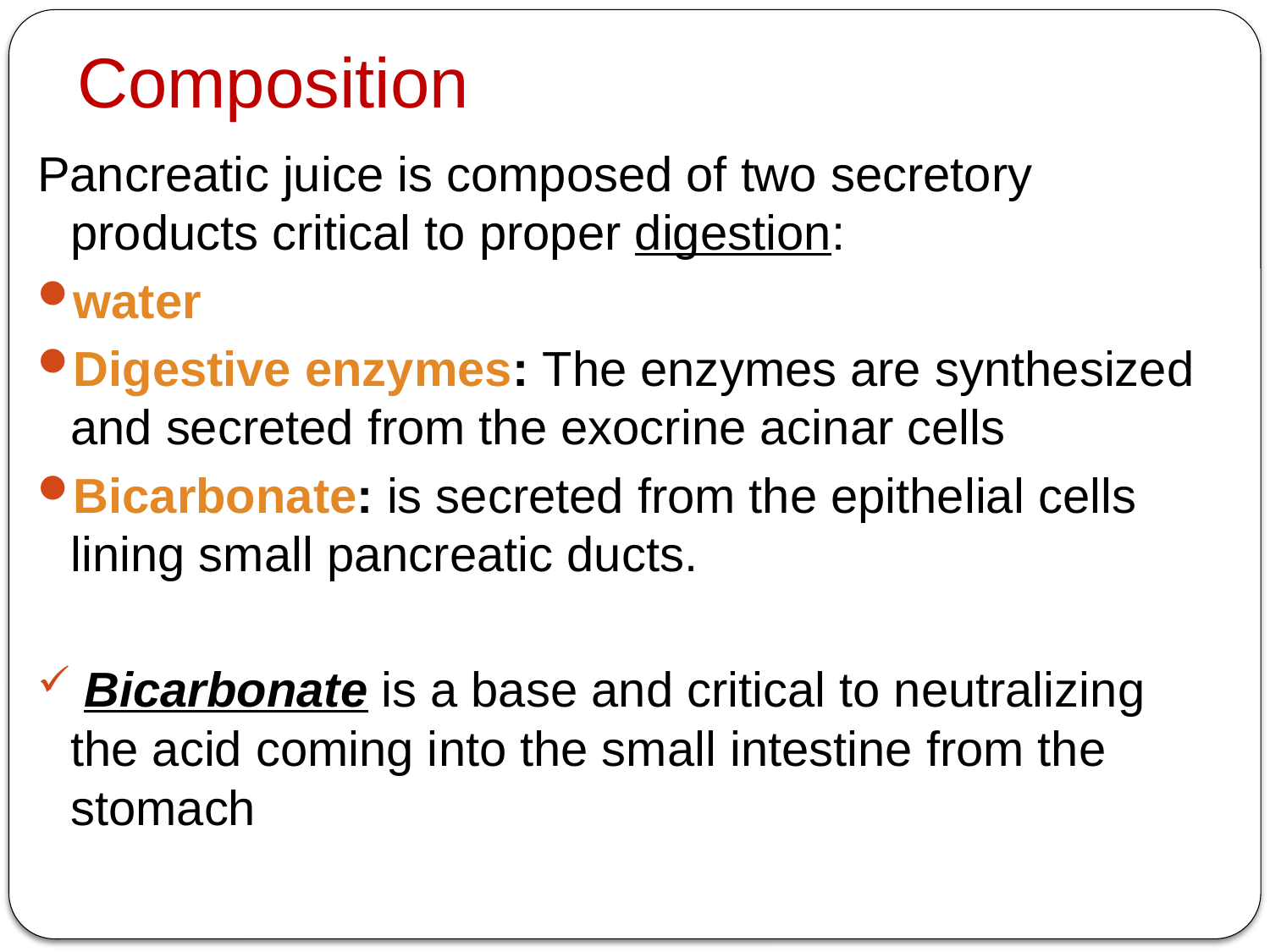

# Composition
Pancreatic juice is composed of two secretory products critical to proper digestion:
water
Digestive enzymes: The enzymes are synthesized and secreted from the exocrine acinar cells
Bicarbonate: is secreted from the epithelial cells lining small pancreatic ducts.

 Bicarbonate is a base and critical to neutralizing the acid coming into the small intestine from the stomach